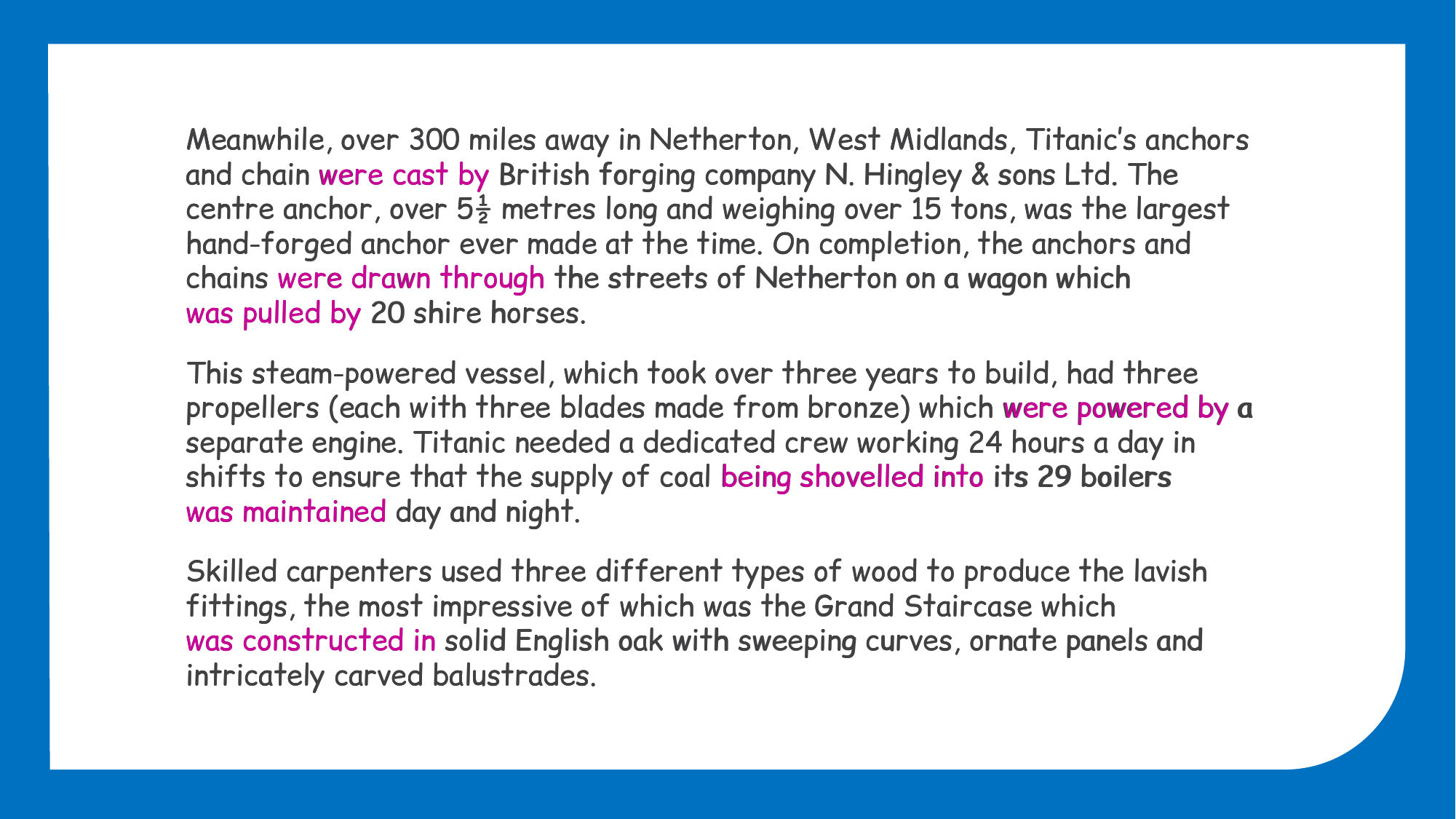

Meanwhile, over 300 miles away in Netherton, West Midlands, Titanic’s anchors and chain were cast by British forging company N. Hingley & sons Ltd. The centre anchor, over 5½ metres long and weighing over 15 tons, was the largest hand-forged anchor ever made at the time. On completion, the anchors and chains were drawn through the streets of Netherton on a wagon which
was pulled by 20 shire horses.
This steam-powered vessel, which took over three years to build, had three propellers (each with three blades made from bronze) which were powered by a separate engine. Titanic needed a dedicated crew working 24 hours a day in shifts to ensure that the supply of coal being shovelled into its 29 boilers
was maintained day and night.
Skilled carpenters used three different types of wood to produce the lavish fittings, the most impressive of which was the Grand Staircase which
was constructed in solid English oak with sweeping curves, ornate panels and intricately carved balustrades.
Meanwhile, over 300 miles away in Netherton, West Midlands, Titanic’s anchors and chain were cast by British forging company N. Hingley & sons Ltd. The centre anchor, over 5½ metres long and weighing over 15 tons, was the largest hand-forged anchor ever made at the time. On completion, the anchors and chains were drawn through the streets of Netherton on a wagon which
was pulled by 20 shire horses.
This steam-powered vessel, which took over three years to build, had three propellers (each with three blades made from bronze) which were powered by a separate engine. Titanic needed a dedicated crew working 24 hours a day in shifts to ensure that the supply of coal being shovelled into its 29 boilers
was maintained day and night.
Skilled carpenters used three different types of wood to produce the lavish fittings, the most impressive of which was the Grand Staircase which
was constructed in solid English oak with sweeping curves, ornate panels and intricately carved balustrades.